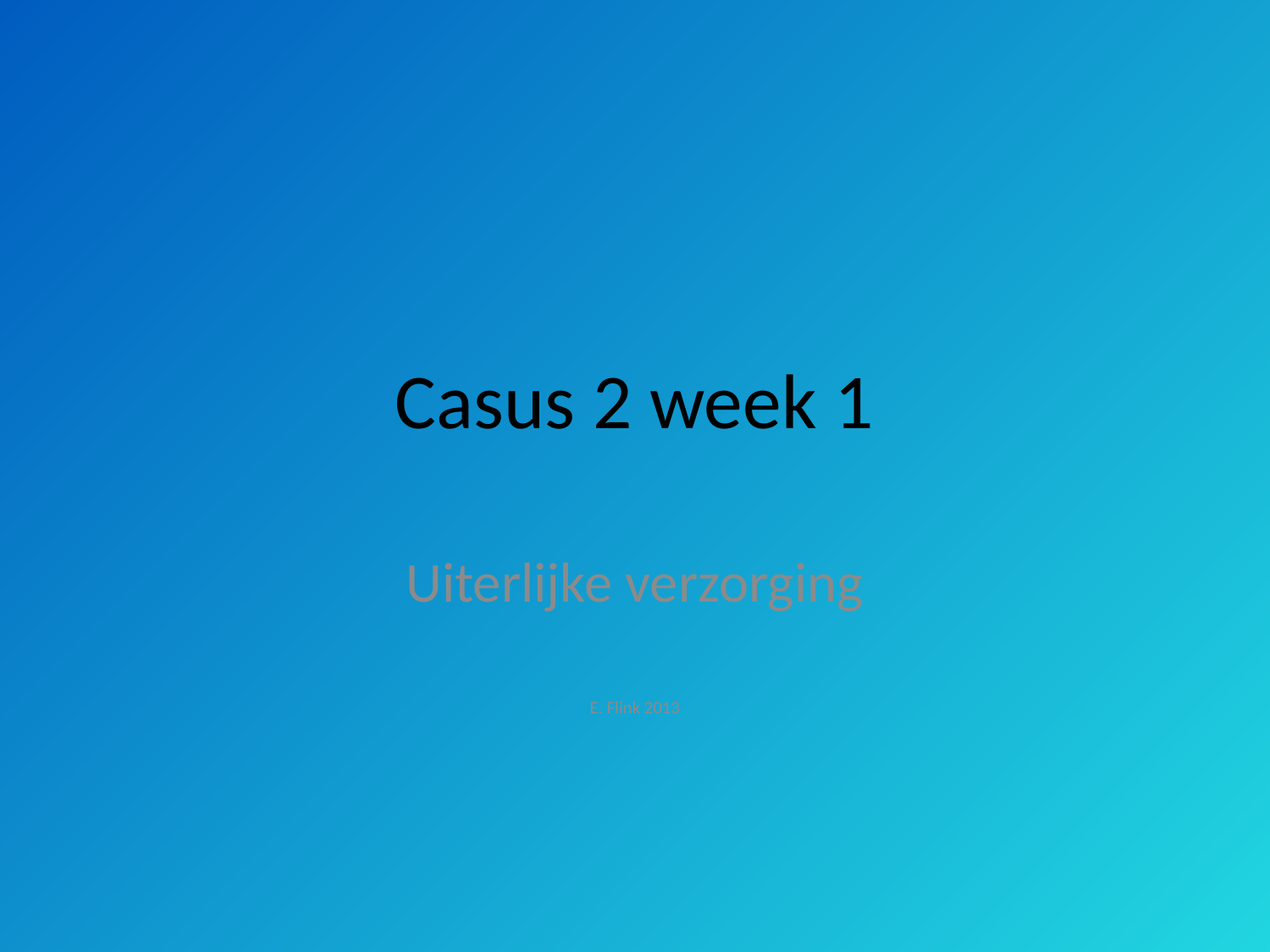

# Casus 2 week 1
Uiterlijke verzorging

E. Flink 2013